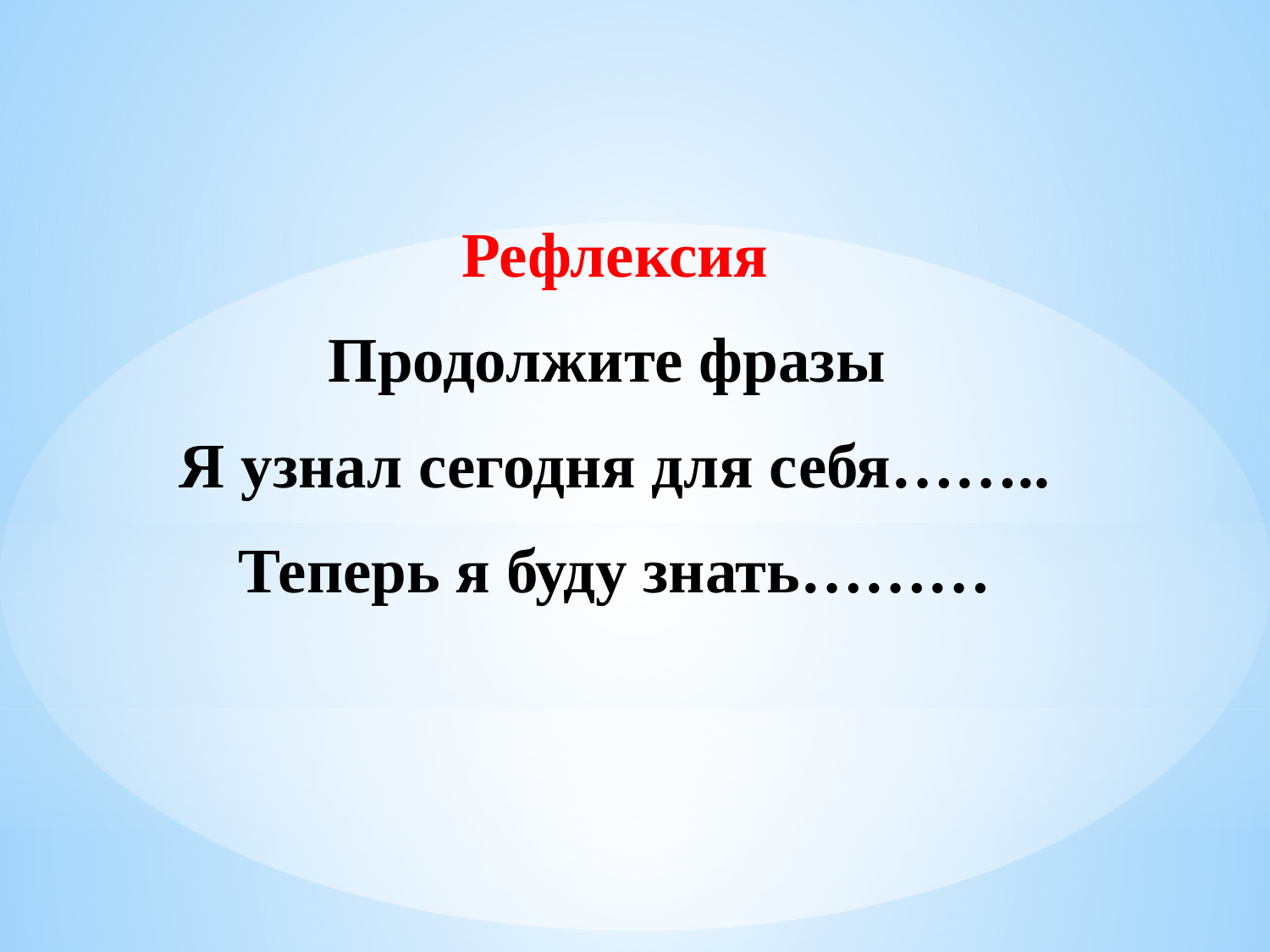

Рефлексия
Продолжите фразы
Я узнал сегодня для себя……..
Теперь я буду знать………